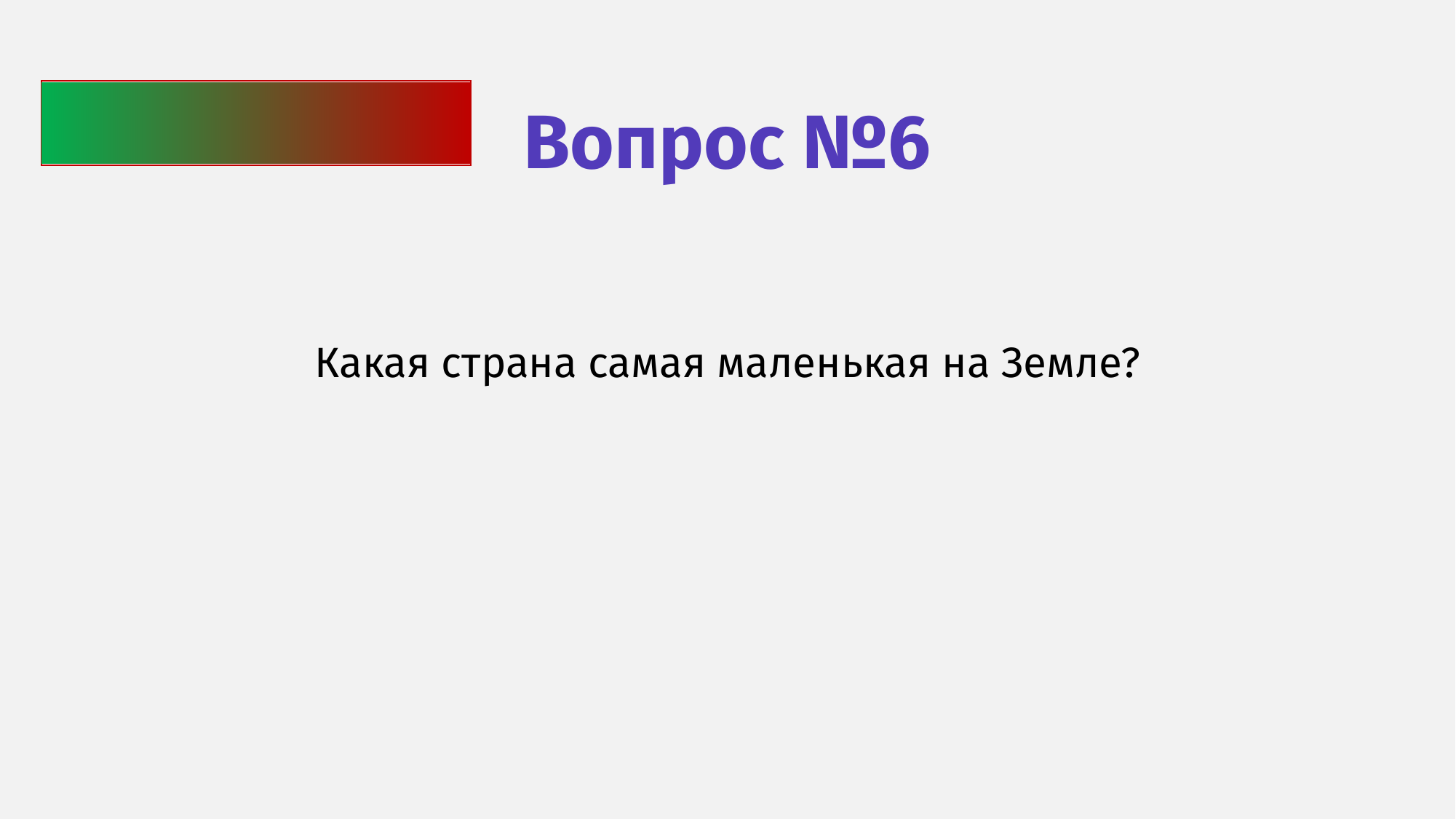

Вопрос №6
Какая страна самая маленькая на Земле?